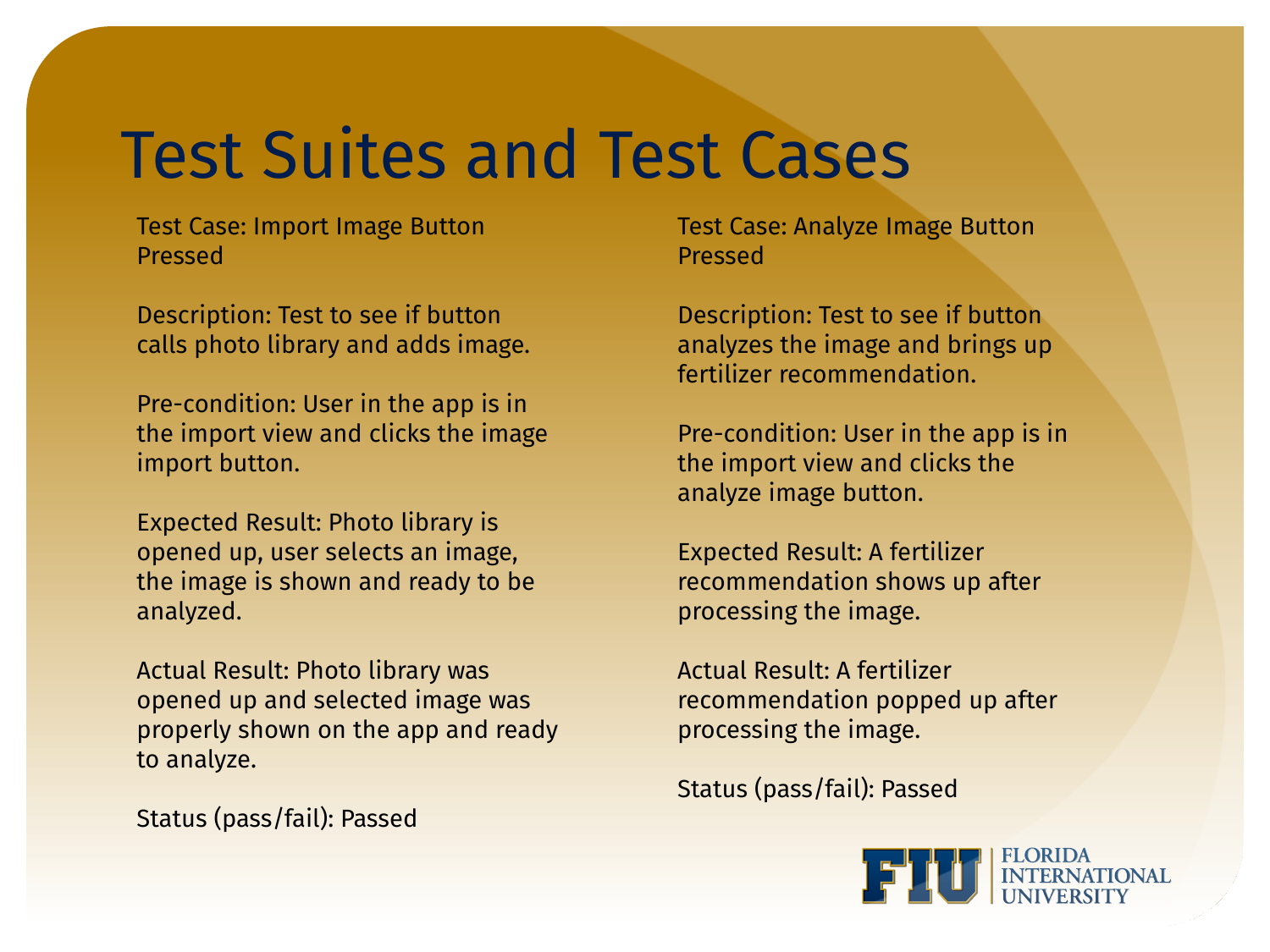

# Test Suites and Test Cases
Test Case: Import Image Button Pressed

Description: Test to see if button calls photo library and adds image.

Pre-condition: User in the app is in the import view and clicks the image import button.

Expected Result: Photo library is opened up, user selects an image, the image is shown and ready to be analyzed.

Actual Result: Photo library was opened up and selected image was properly shown on the app and ready to analyze.

Status (pass/fail): Passed
Test Case: Analyze Image Button Pressed

Description: Test to see if button analyzes the image and brings up fertilizer recommendation.

Pre-condition: User in the app is in the import view and clicks the analyze image button.

Expected Result: A fertilizer recommendation shows up after processing the image.

Actual Result: A fertilizer recommendation popped up after processing the image.

Status (pass/fail): Passed